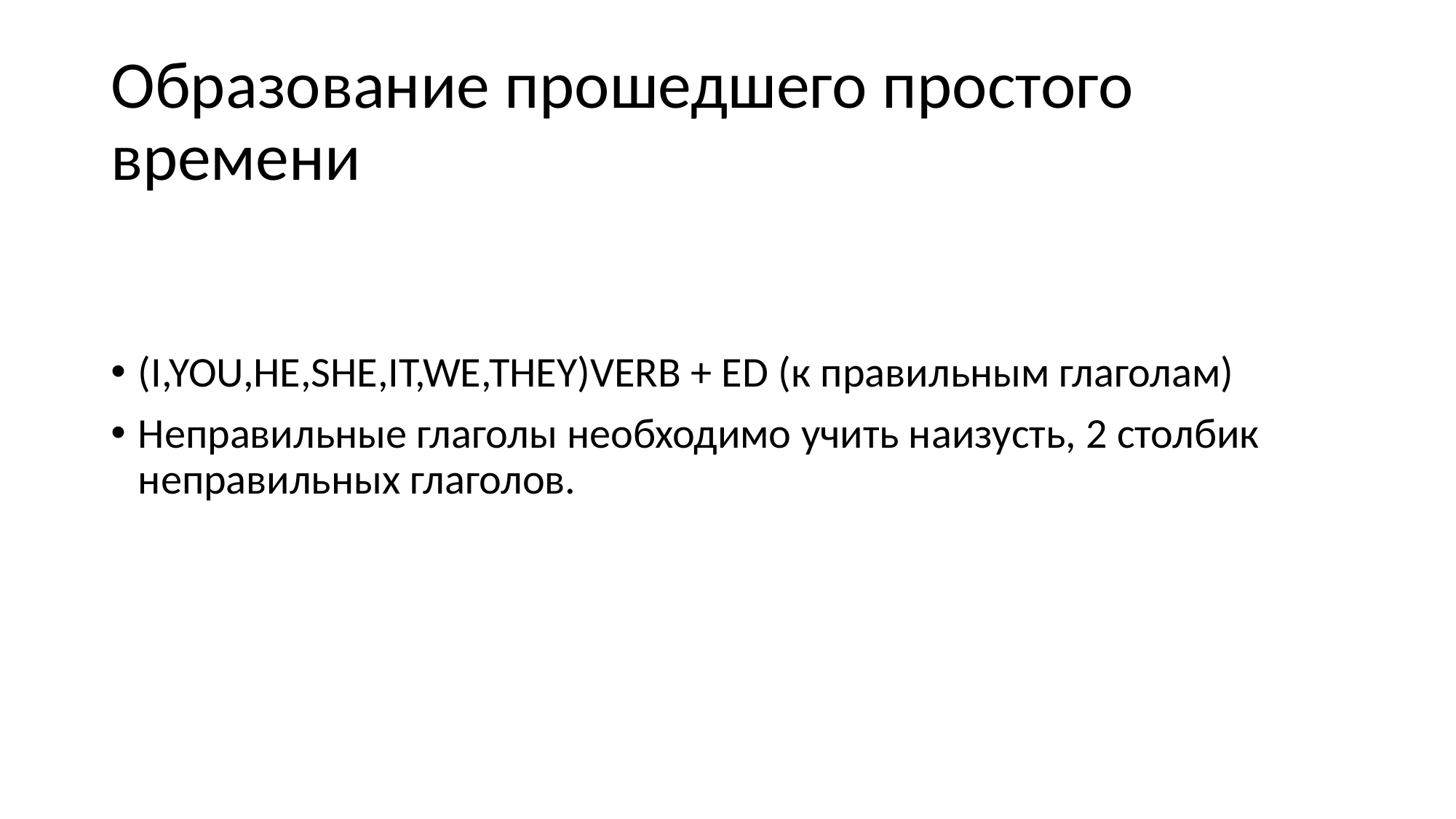

# Образование прошедшего простого времени

(I,YOU,HE,SHE,IT,WE,THEY)VERB + ED (к правильным глаголам)
Неправильные глаголы необходимо учить наизусть, 2 столбик неправильных глаголов.